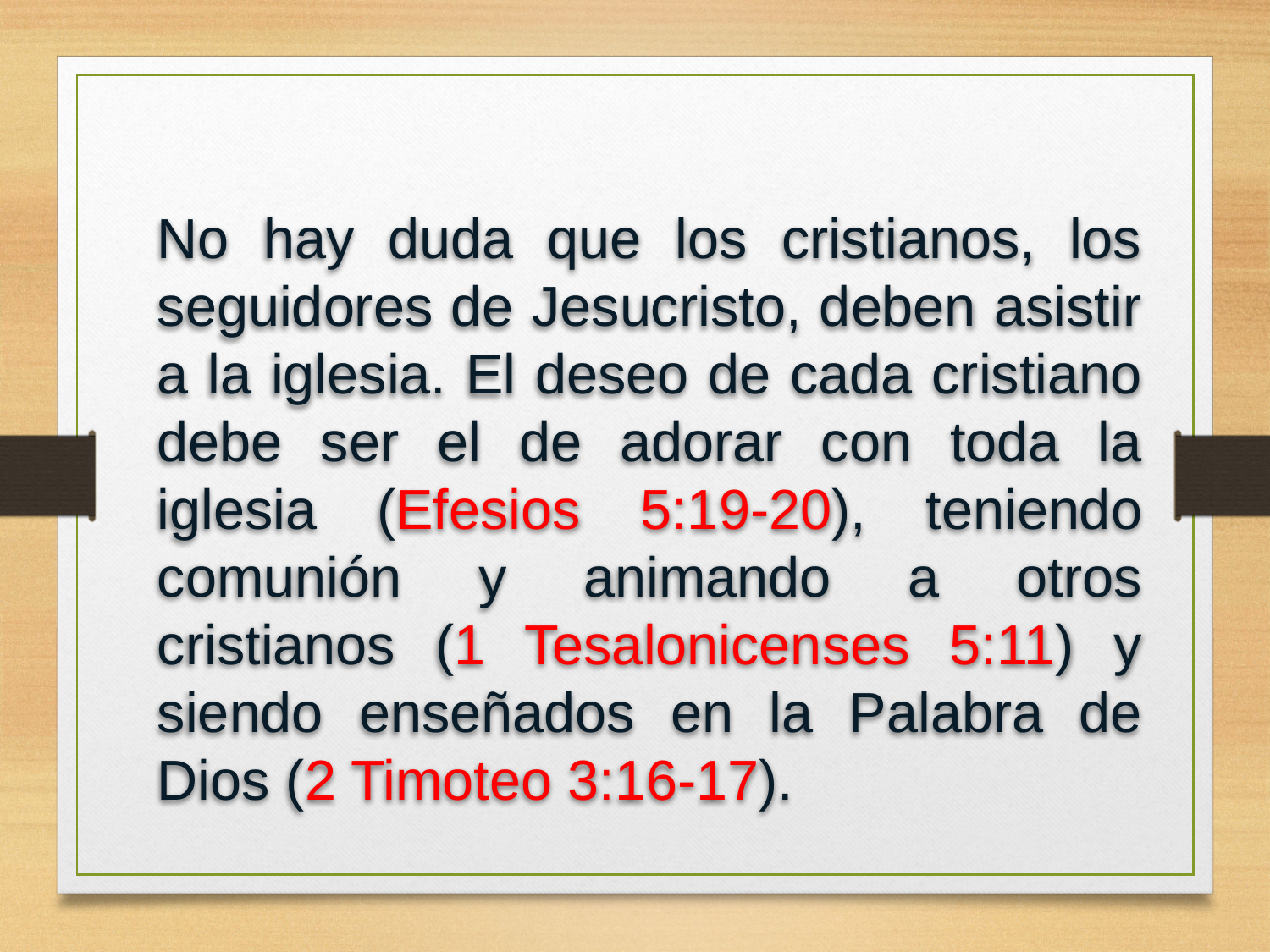

No hay duda que los cristianos, los seguidores de Jesucristo, deben asistir a la iglesia. El deseo de cada cristiano debe ser el de adorar con toda la iglesia (Efesios 5:19-20), teniendo comunión y animando a otros cristianos (1 Tesalonicenses 5:11) y siendo enseñados en la Palabra de Dios (2 Timoteo 3:16-17).